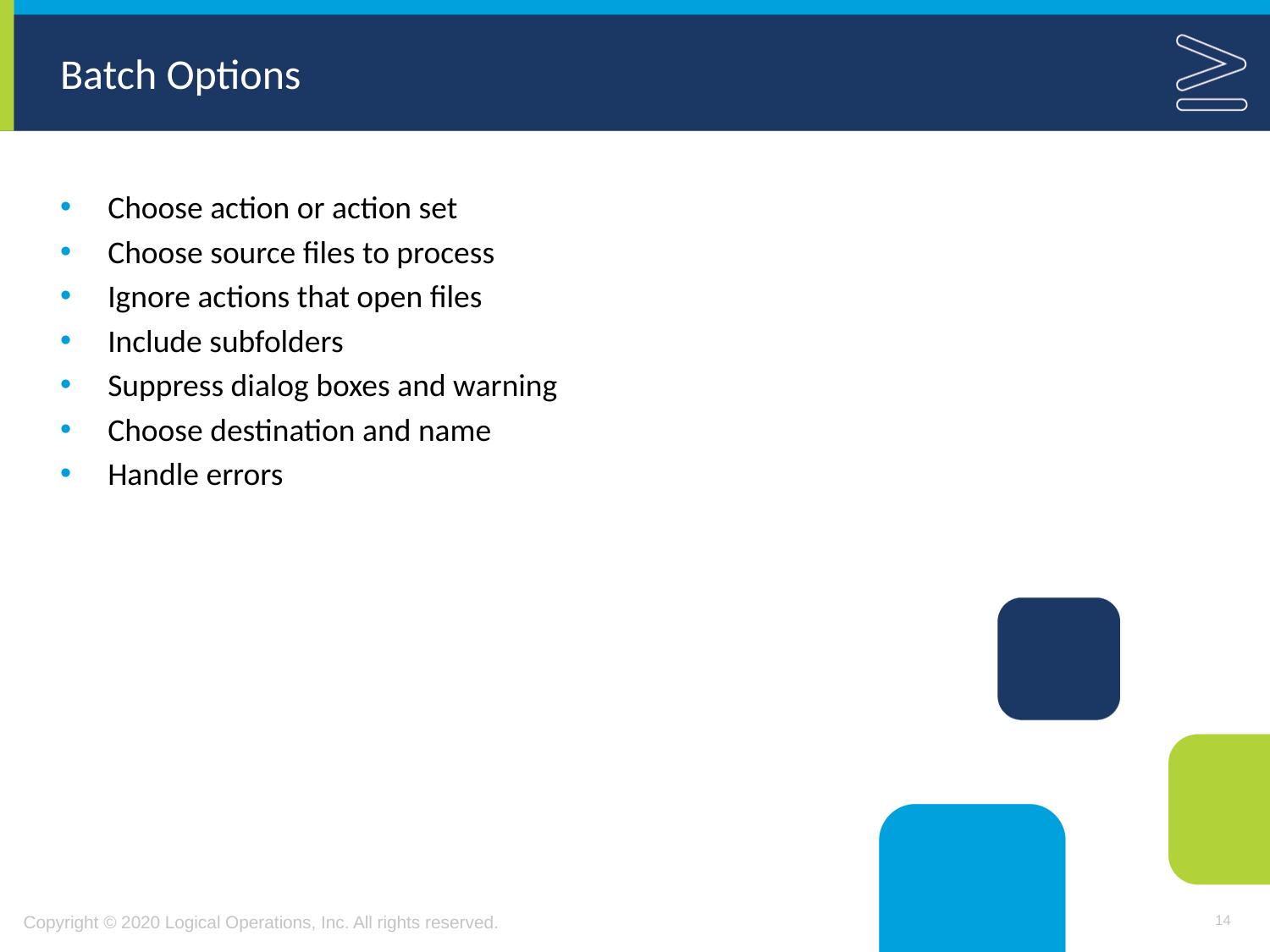

# Batch Options
Choose action or action set
Choose source files to process
Ignore actions that open files
Include subfolders
Suppress dialog boxes and warning
Choose destination and name
Handle errors
14